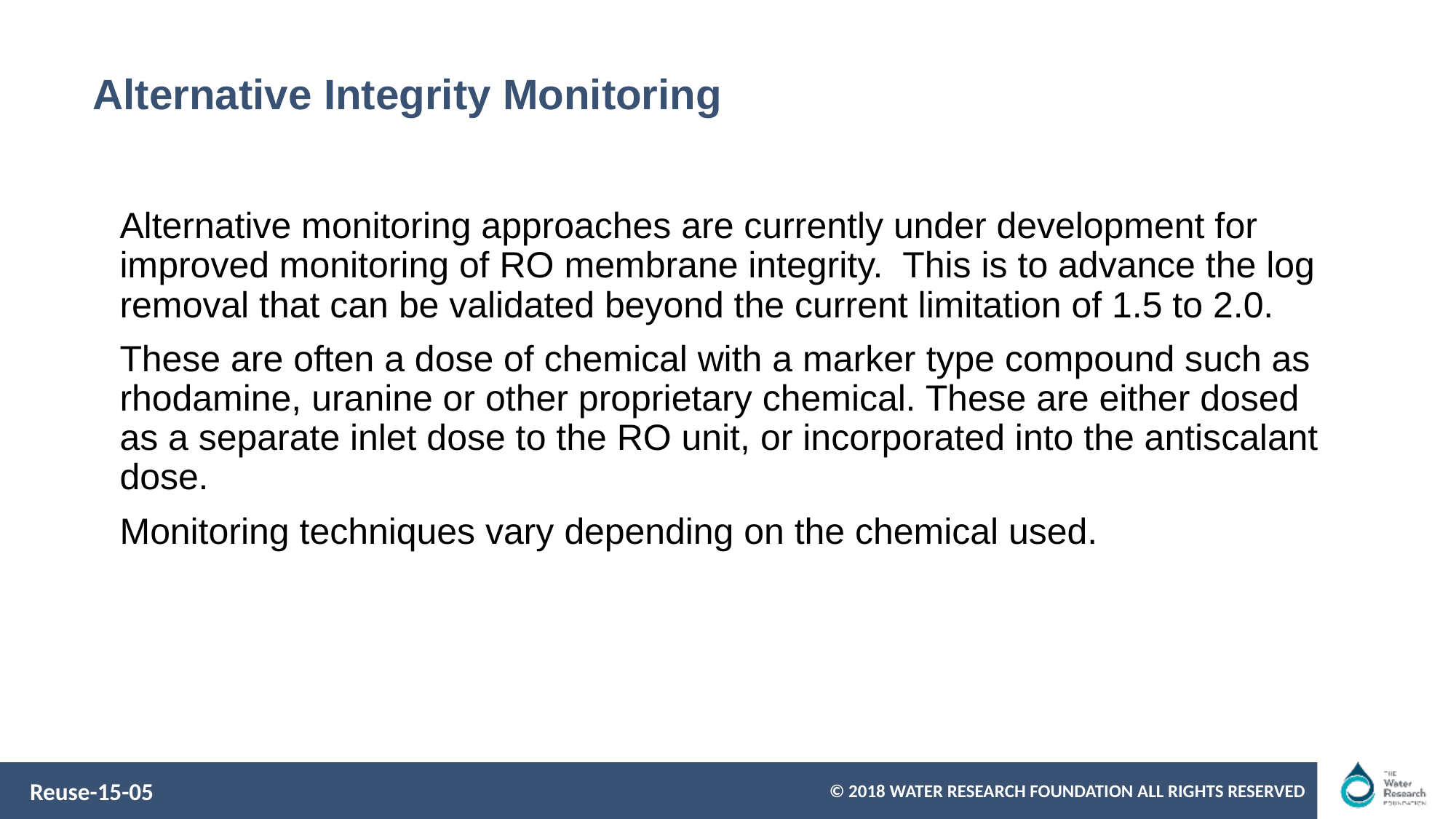

# Alternative Integrity Monitoring
Alternative monitoring approaches are currently under development for improved monitoring of RO membrane integrity.  This is to advance the log removal that can be validated beyond the current limitation of 1.5 to 2.0.
These are often a dose of chemical with a marker type compound such as rhodamine, uranine or other proprietary chemical. These are either dosed as a separate inlet dose to the RO unit, or incorporated into the antiscalant dose.
Monitoring techniques vary depending on the chemical used.